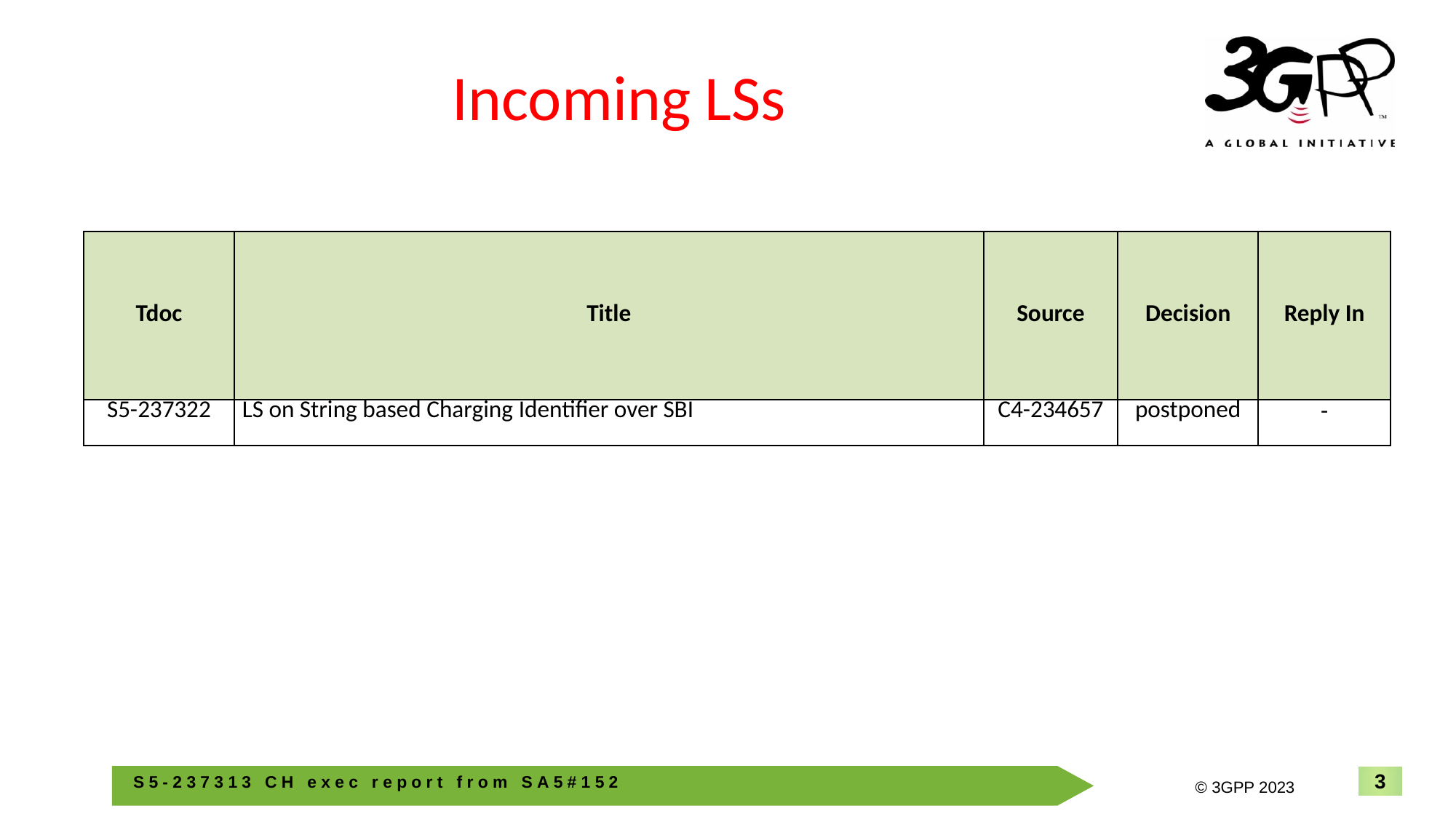

# Incoming LSs
| Tdoc | Title | Source | Decision | Reply In |
| --- | --- | --- | --- | --- |
| S5-237322 | LS on String based Charging Identifier over SBI | C4-234657 | postponed | - |